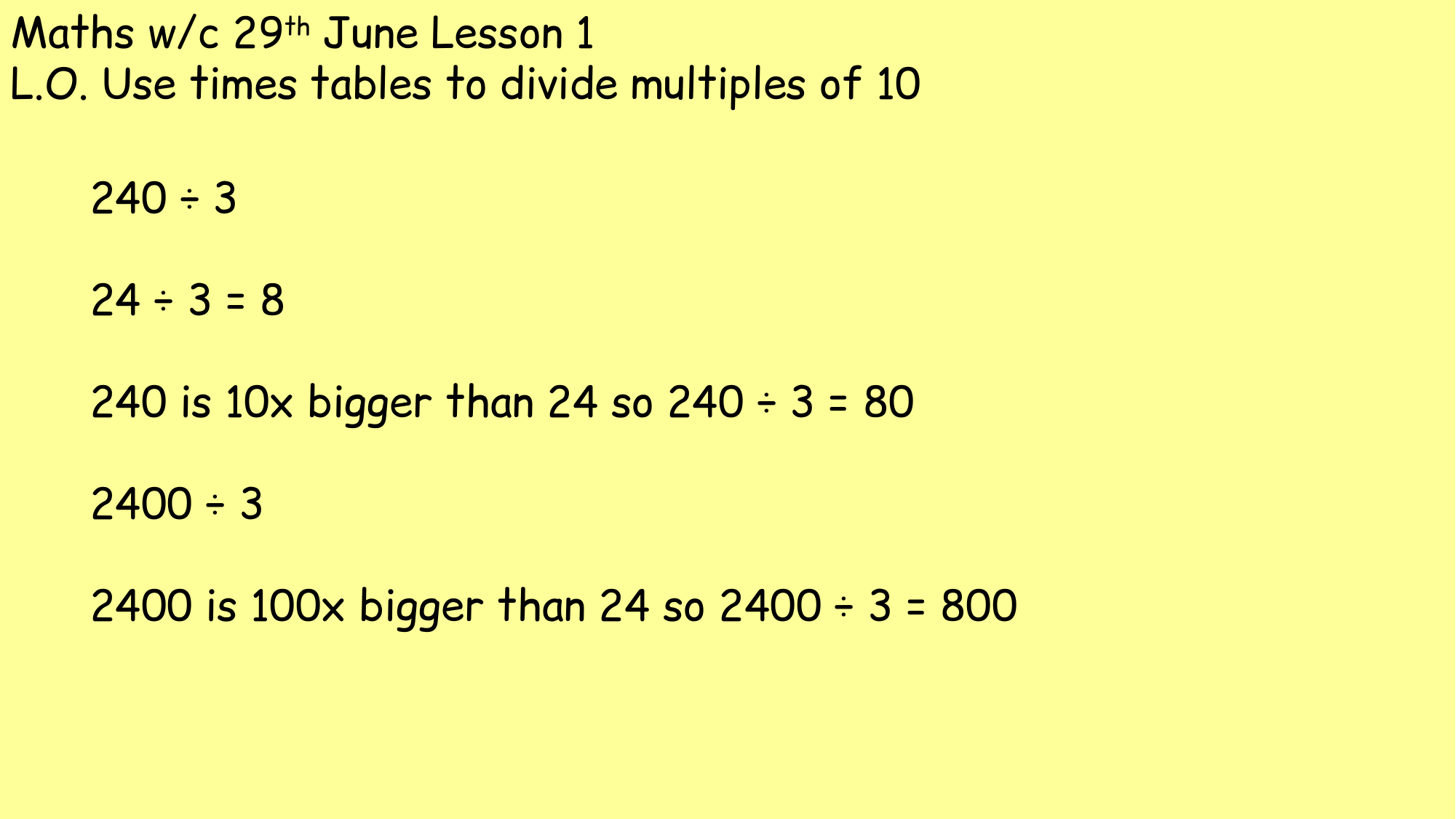

Maths w/c 29th June Lesson 1
L.O. Use times tables to divide multiples of 10
240 ÷ 3

24 ÷ 3 = 8

240 is 10x bigger than 24 so 240 ÷ 3 = 80

2400 ÷ 3

2400 is 100x bigger than 24 so 2400 ÷ 3 = 800